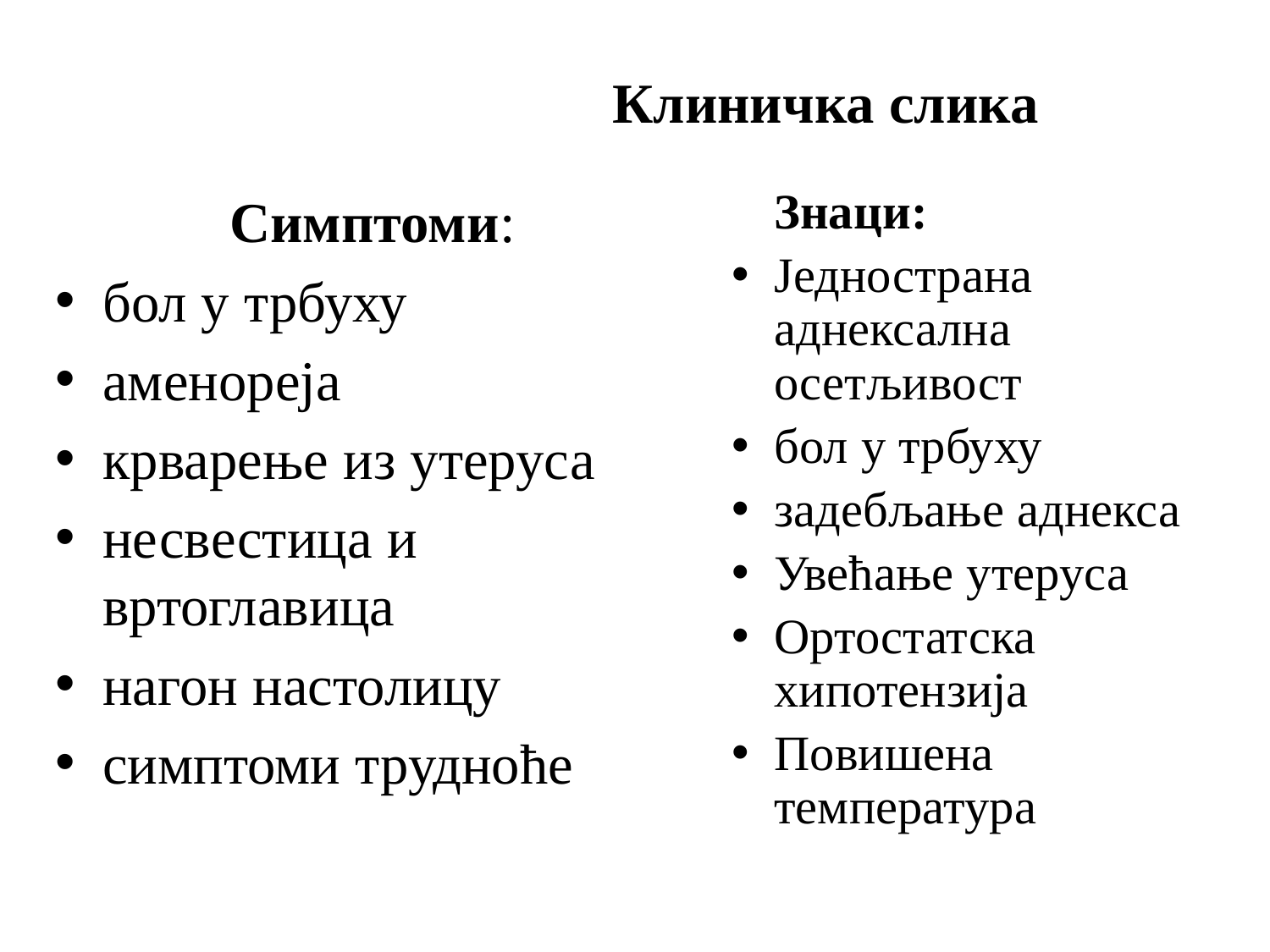

# Клиничка слика
		Симптоми:
бол у трбуху
аменореја
крварење из утеруса
несвестица и вртоглавица
нагон настолицу
симптоми трудноће
		Знаци:
Једнострана аднексална осетљивост
бол у трбуху
задебљање аднекса
Увећање утеруса
Ортостатска хипотензија
Повишена температура